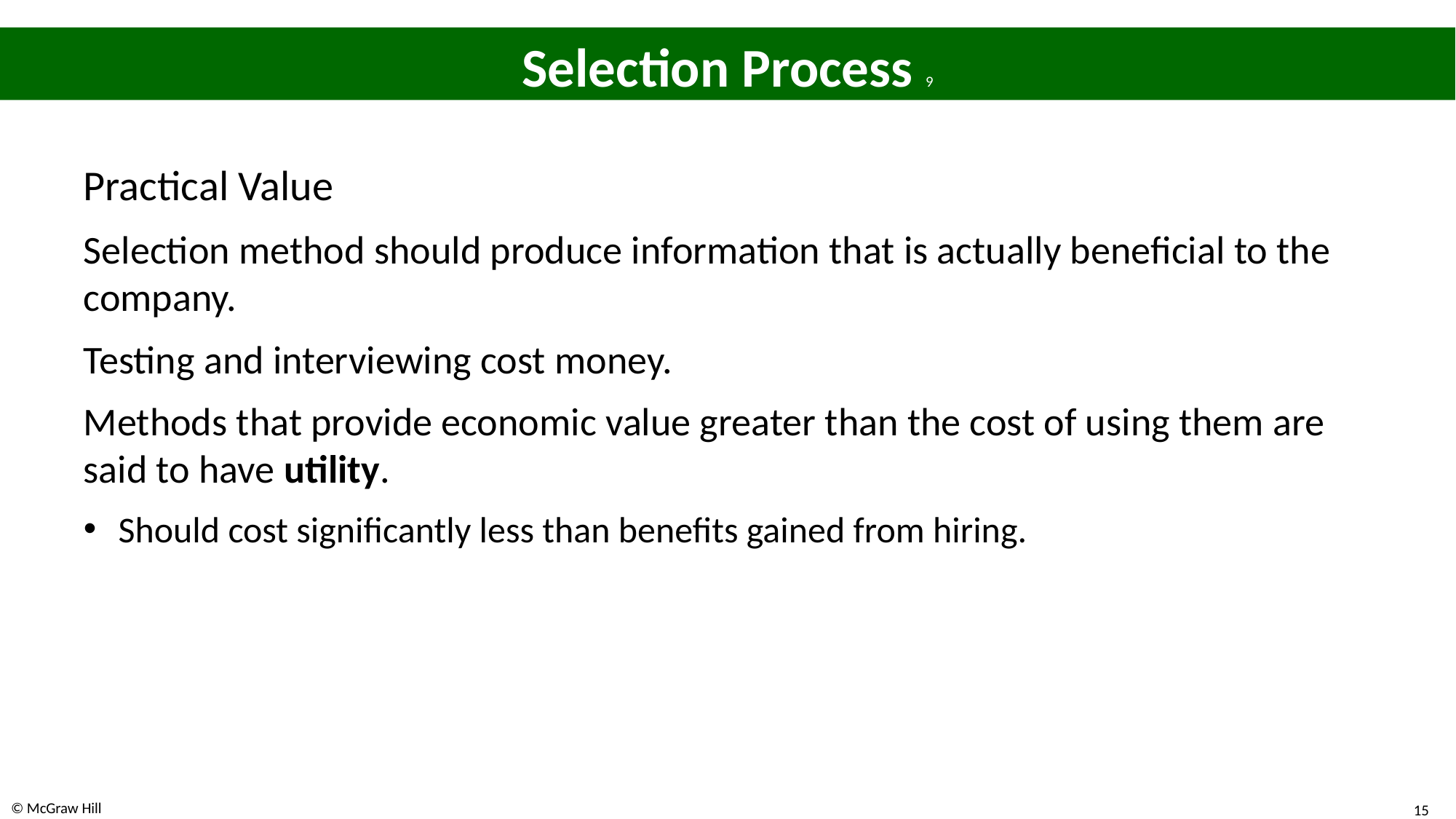

# Selection Process 9
Practical Value
Selection method should produce information that is actually beneficial to the company.
Testing and interviewing cost money.
Methods that provide economic value greater than the cost of using them are said to have utility.
Should cost significantly less than benefits gained from hiring.